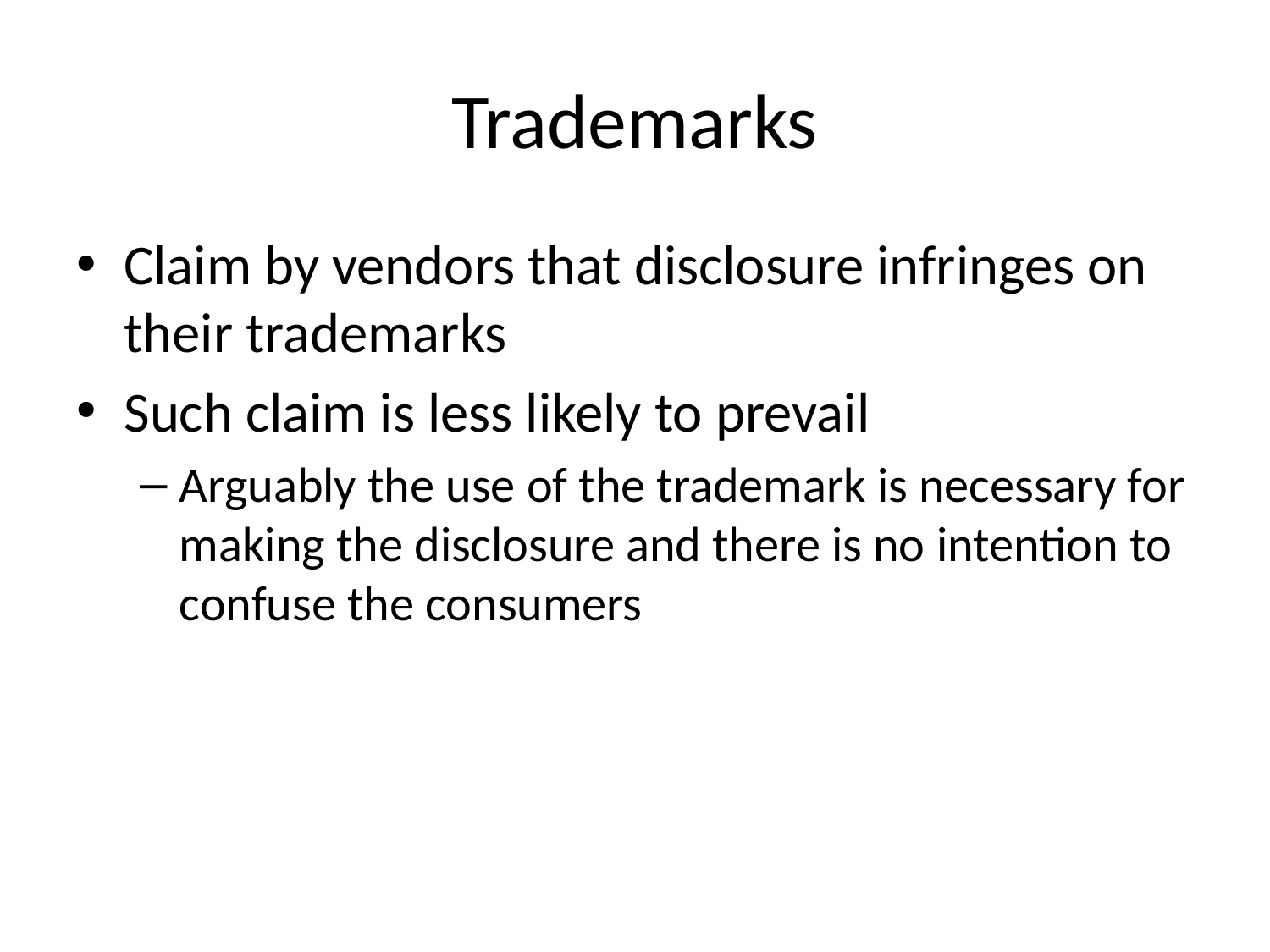

# Trademarks
Claim by vendors that disclosure infringes on their trademarks
Such claim is less likely to prevail
Arguably the use of the trademark is necessary for making the disclosure and there is no intention to confuse the consumers